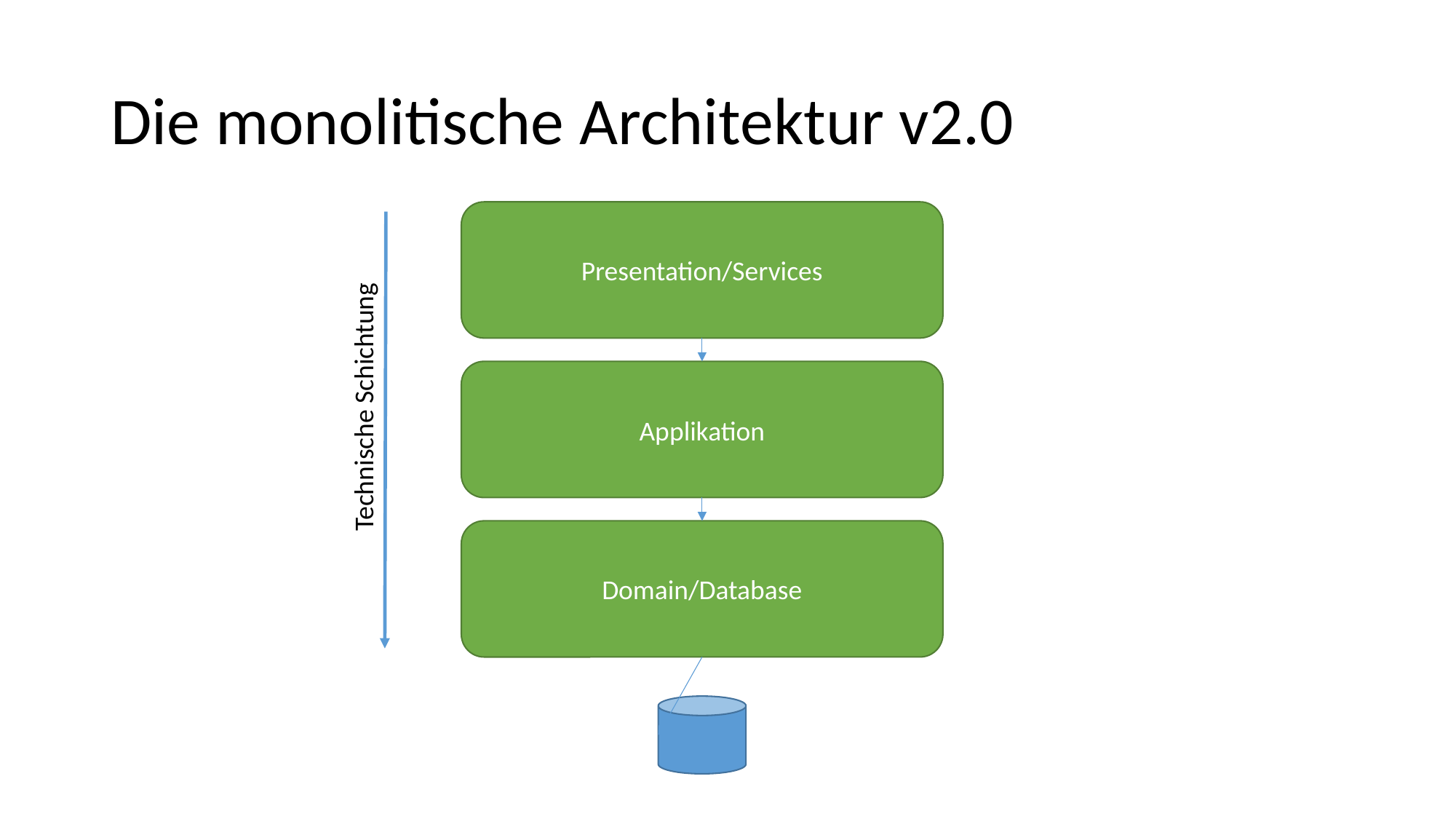

# Die monolitische Architektur v2.0
Presentation/Services
Applikation
Technische Schichtung
Domain/Database